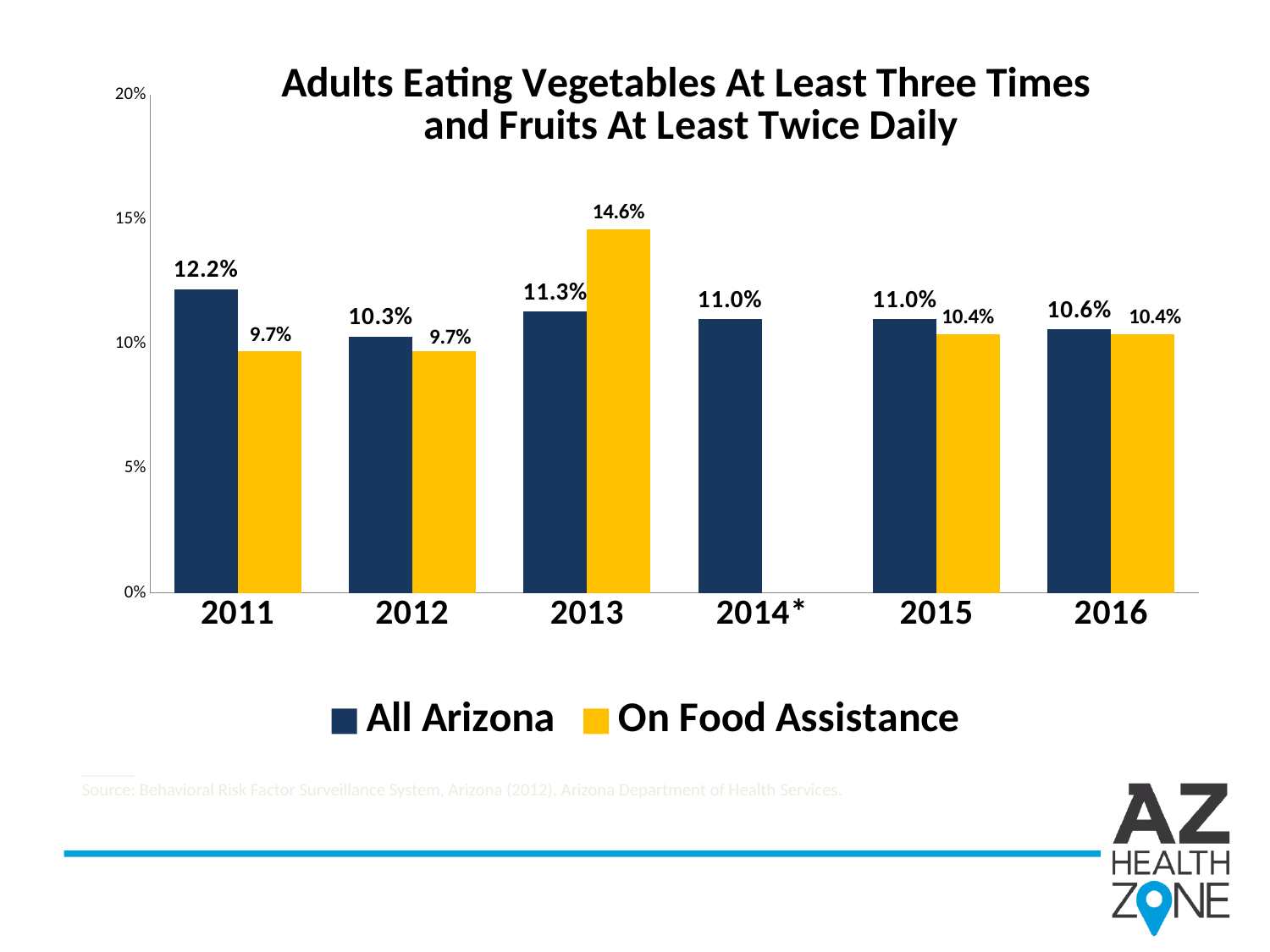

### Chart: Adults Eating Vegetables At Least Three Times
and Fruits At Least Twice Daily

| Category | All Arizona | On Food Assistance |
|---|---|---|
| 2011 | 0.122 | 0.097 |
| 2012 | 0.103 | 0.097 |
| 2013 | 0.113 | 0.146 |
| 2014* | 0.11 | None |
| 2015 | 0.11 | 0.104 |
| 2016 | 0.106 | 0.104 |
______
Source: Behavioral Risk Factor Surveillance System, Arizona (2012), Arizona Department of Health Services.